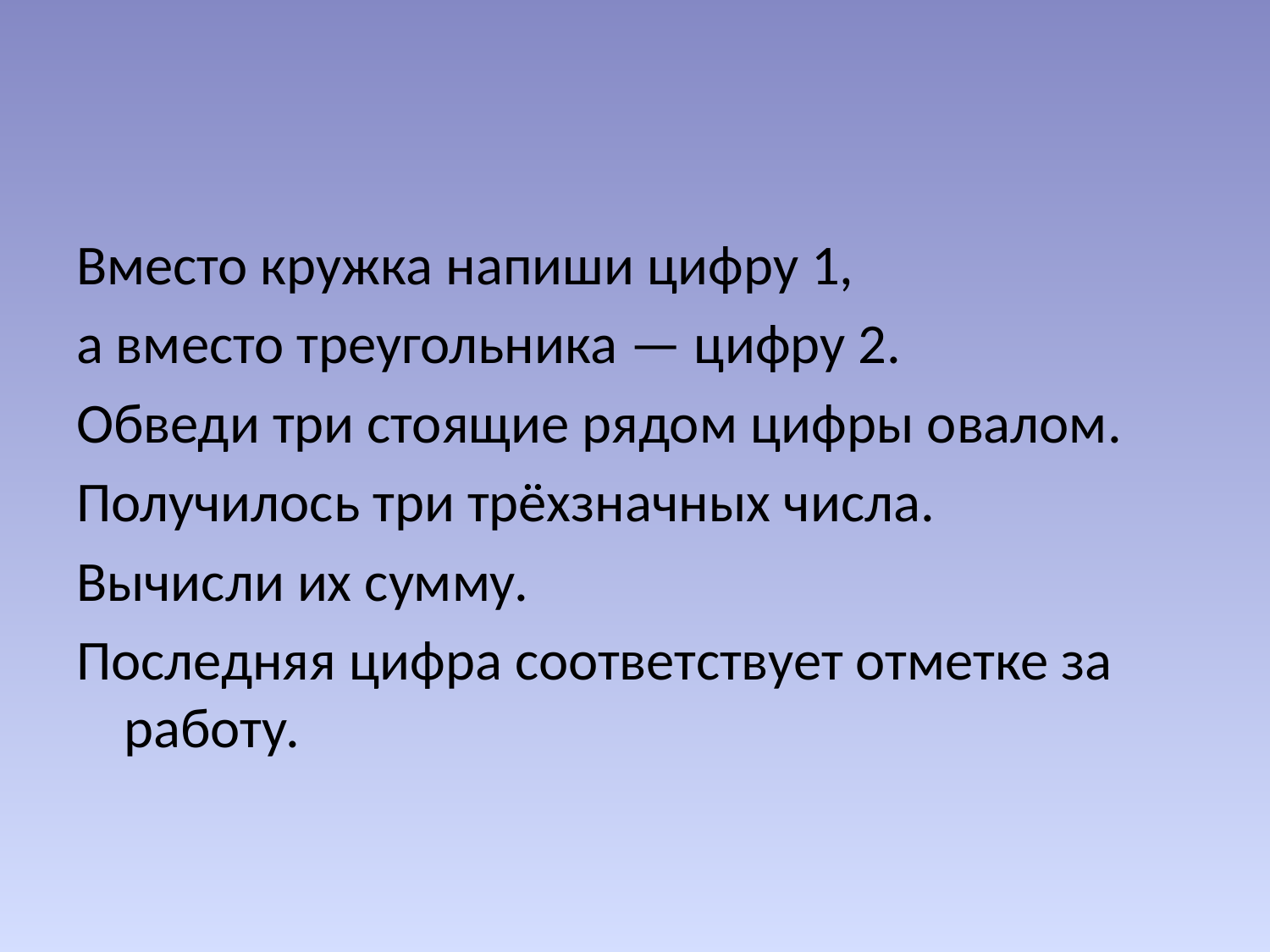

#
Вместо кружка напиши цифру 1,
а вместо треугольника — цифру 2.
Обведи три стоящие рядом цифры овалом.
Получилось три трёхзначных числа.
Вычисли их сумму.
Последняя цифра соответствует отметке за работу.